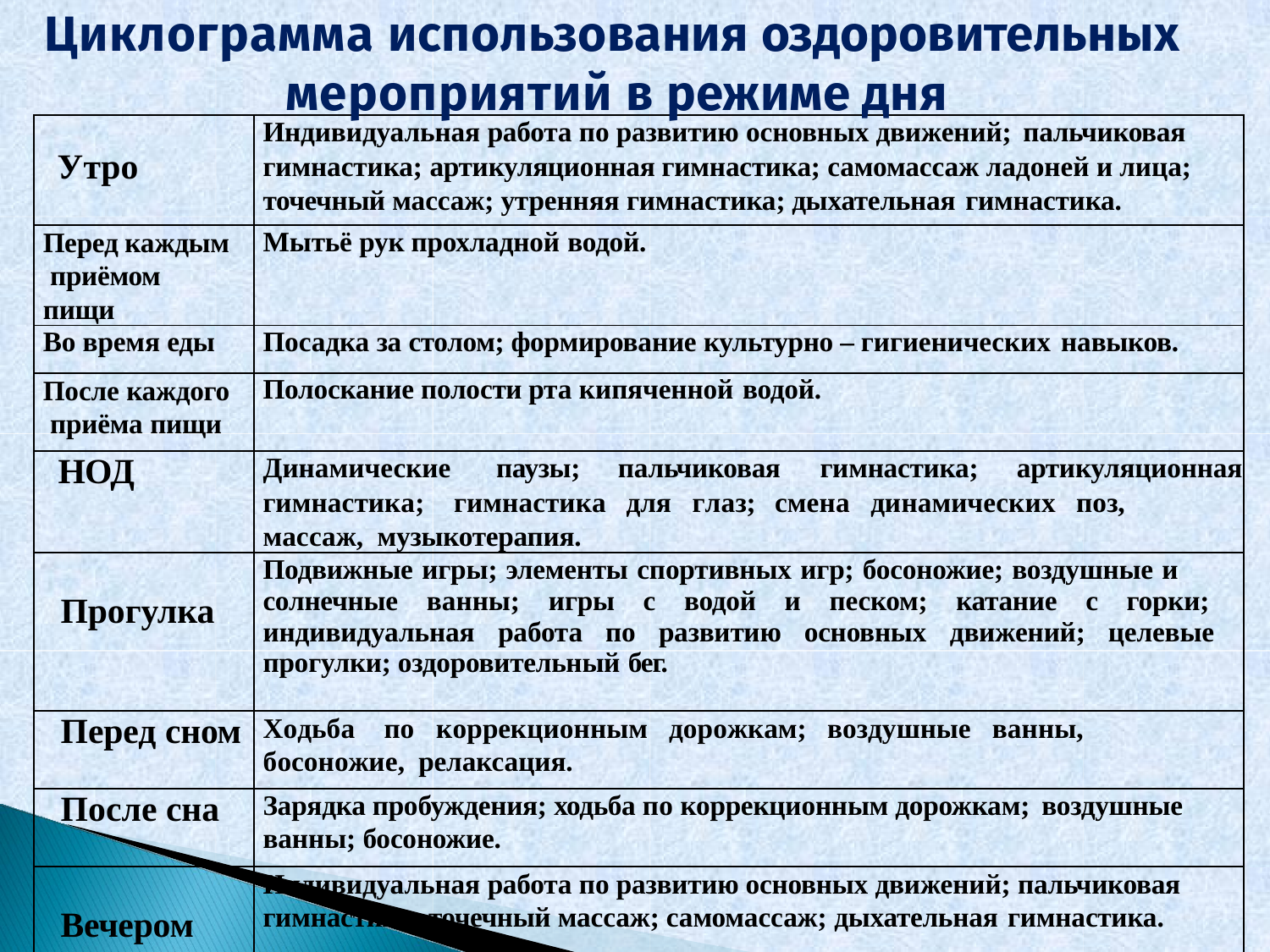

# Циклограмма использования оздоровительных  мероприятий в режиме дня
| Утро | Индивидуальная работа по развитию основных движений; пальчиковая гимнастика; артикуляционная гимнастика; самомассаж ладоней и лица; точечный массаж; утренняя гимнастика; дыхательная гимнастика. |
| --- | --- |
| Перед каждым приёмом пищи | Мытьё рук прохладной водой. |
| Во время еды | Посадка за столом; формирование культурно – гигиенических навыков. |
| После каждого приёма пищи | Полоскание полости рта кипяченной водой. |
| НОД | Динамические паузы; пальчиковая гимнастика; артикуляционная гимнастика; гимнастика для глаз; смена динамических поз, массаж, музыкотерапия. |
| Прогулка | Подвижные игры; элементы спортивных игр; босоножие; воздушные и солнечные ванны; игры с водой и песком; катание с горки; индивидуальная работа по развитию основных движений; целевые прогулки; оздоровительный бег. |
| Перед сном | Ходьба по коррекционным дорожкам; воздушные ванны, босоножие, релаксация. |
| После сна | Зарядка пробуждения; ходьба по коррекционным дорожкам; воздушные ванны; босоножие. |
| Вечером | Индивидуальная работа по развитию основных движений; пальчиковая гимнастика; точечный массаж; самомассаж; дыхательная гимнастика. |